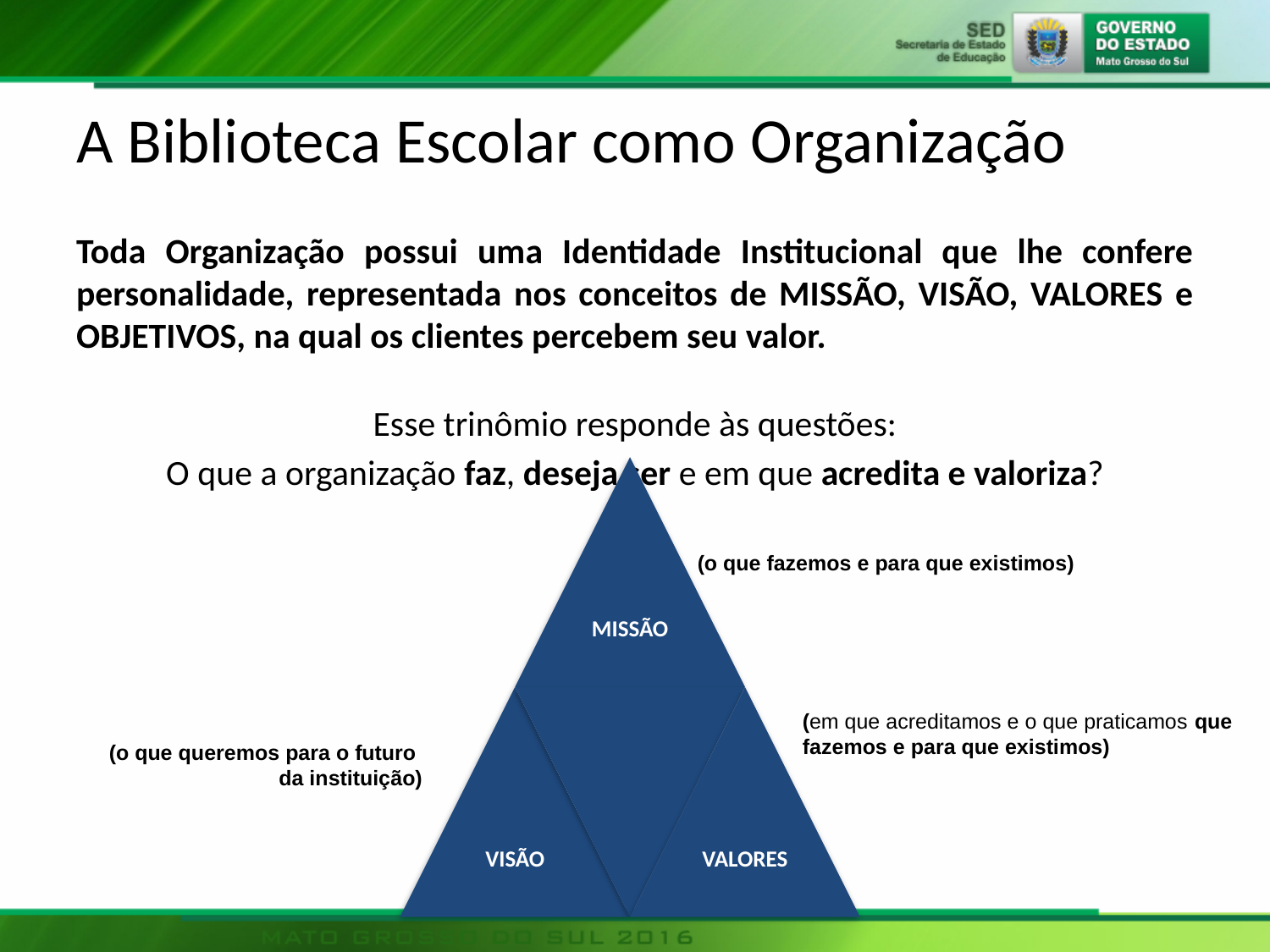

A Biblioteca Escolar como Organização
Toda Organização possui uma Identidade Institucional que lhe confere personalidade, representada nos conceitos de MISSÃO, VISÃO, VALORES e OBJETIVOS, na qual os clientes percebem seu valor.

Esse trinômio responde às questões:
O que a organização faz, deseja ser e em que acredita e valoriza?

MISSÃO
VISÃO

VALORES
(o que fazemos e para que existimos)
(em que acreditamos e o que praticamos que fazemos e para que existimos)
(o que queremos para o futuro
da instituição)